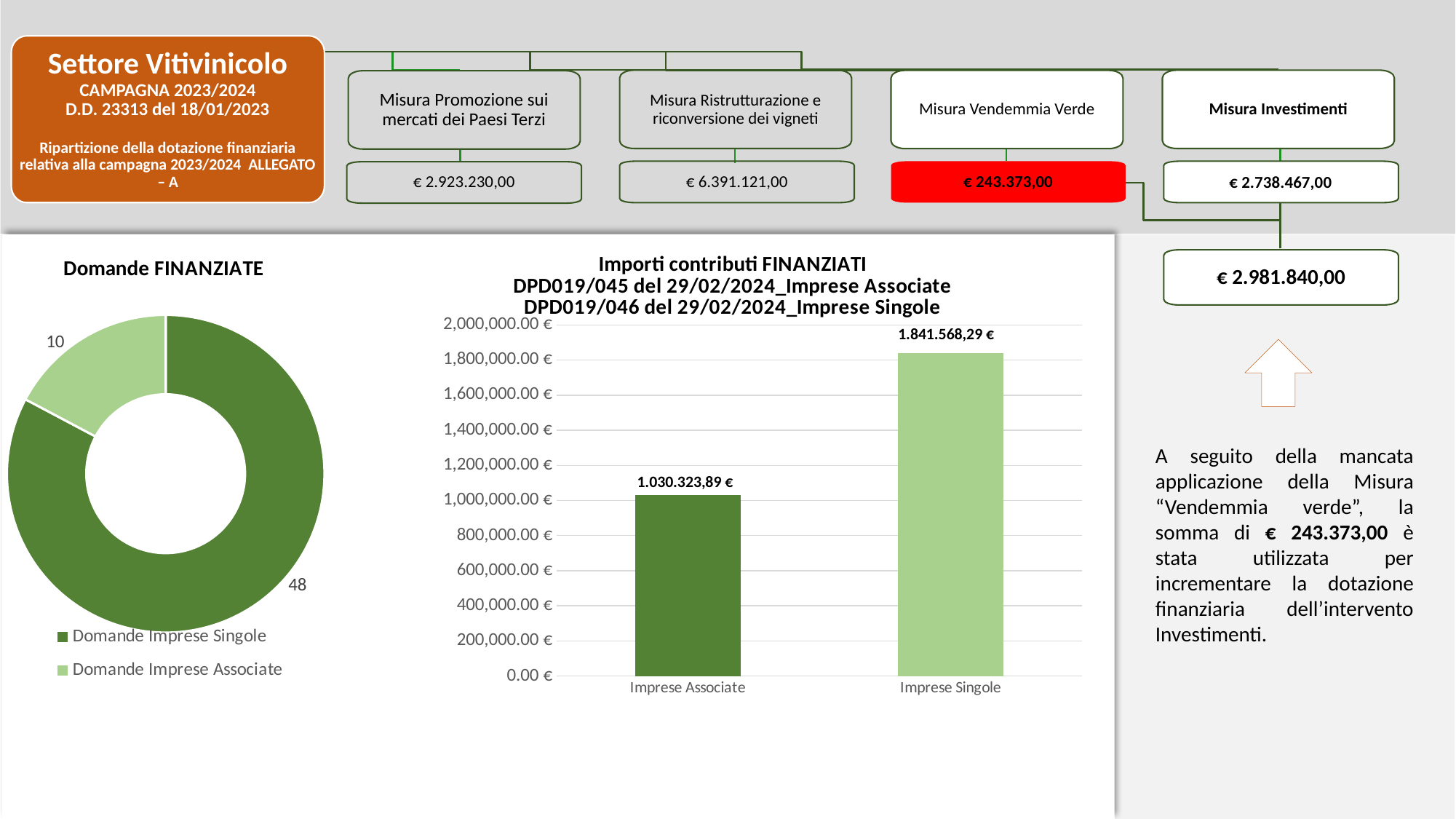

Settore Vitivinicolo
CAMPAGNA 2023/2024
D.D. 23313 del 18/01/2023

Ripartizione della dotazione finanziaria relativa alla campagna 2023/2024  ALLEGATO – A
Misura Ristrutturazione e riconversione dei vigneti
Misura Investimenti
Misura Vendemmia Verde
Misura Promozione sui mercati dei Paesi Terzi
€ 6.391.121,00
€ 243.373,00

€ 2.738.467,00
€ 2.923.230,00

### Chart: Importi contributi FINANZIATI
DPD019/045 del 29/02/2024_Imprese Associate
DPD019/046 del 29/02/2024_Imprese Singole

| Category | Distribuzione somme  |
|---|---|
| Imprese Associate | 1030323.89 |
| Imprese Singole | 1841568.29 |

### Chart: Domande FINANZIATE

| Category | Domande pervenute 2022/2023 |
|---|---|
| Domande Imprese Singole | 48.0 |
| Domande Imprese Associate | 10.0 |
€ 2.981.840,00
1.841.568,29 €

A seguito della mancata applicazione della Misura “Vendemmia verde”, la somma di € 243.373,00 è stata utilizzata per incrementare la dotazione finanziaria dell’intervento Investimenti.
1.030.323,89 €